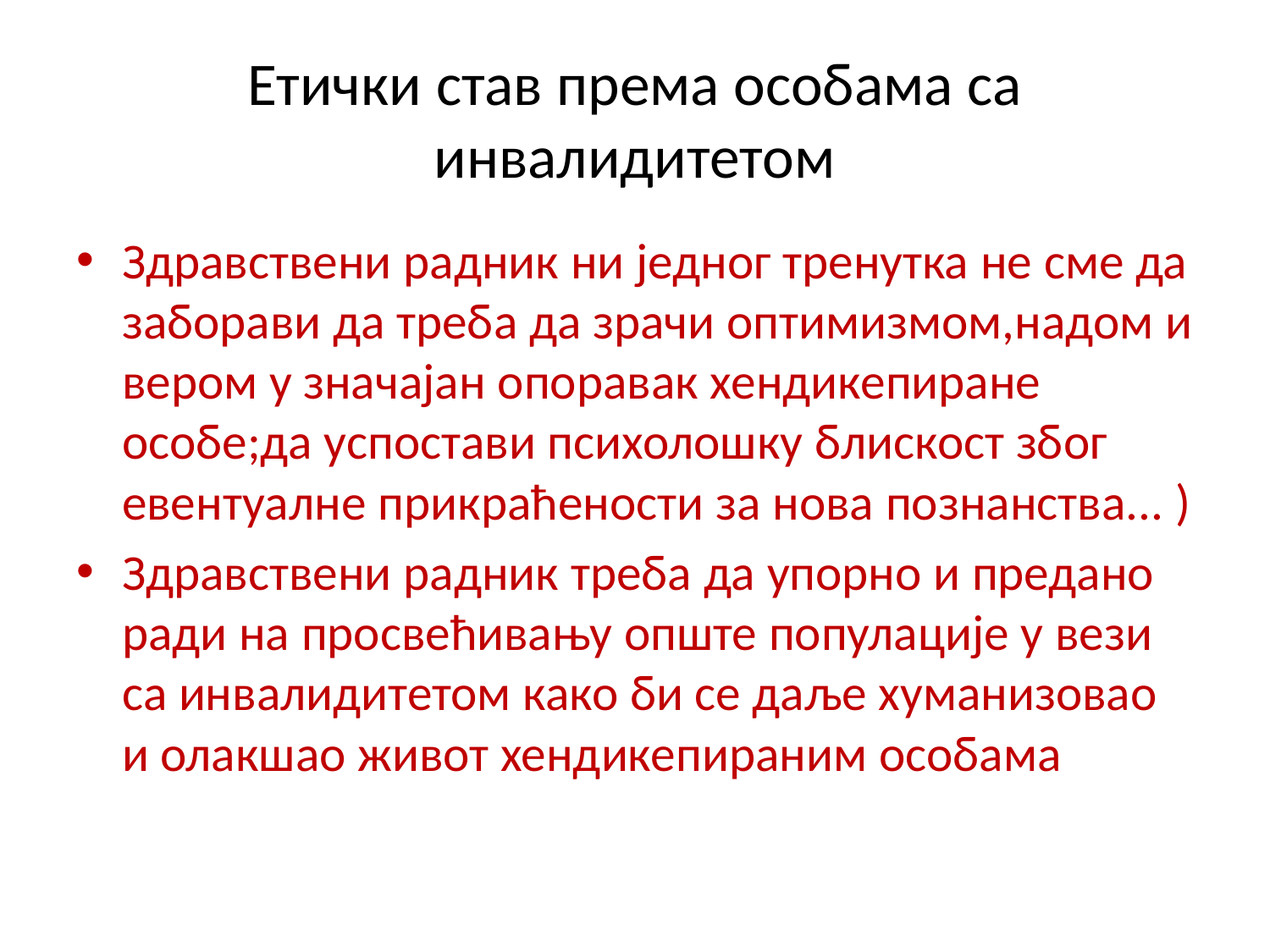

# Етички став према особама са инвалидитетом
Здравствени радник ни једног тренутка не сме да заборави да треба да зрачи оптимизмом,надом и вером у значајан опоравак хендикепиране особе;да успостави психолошку блискост због евентуалне прикраћености за нова познанства... )
Здравствени радник треба да упорно и предано ради на просвећивању опште популације у вези са инвалидитетом како би се даље хуманизовао и олакшао живот хендикепираним особама